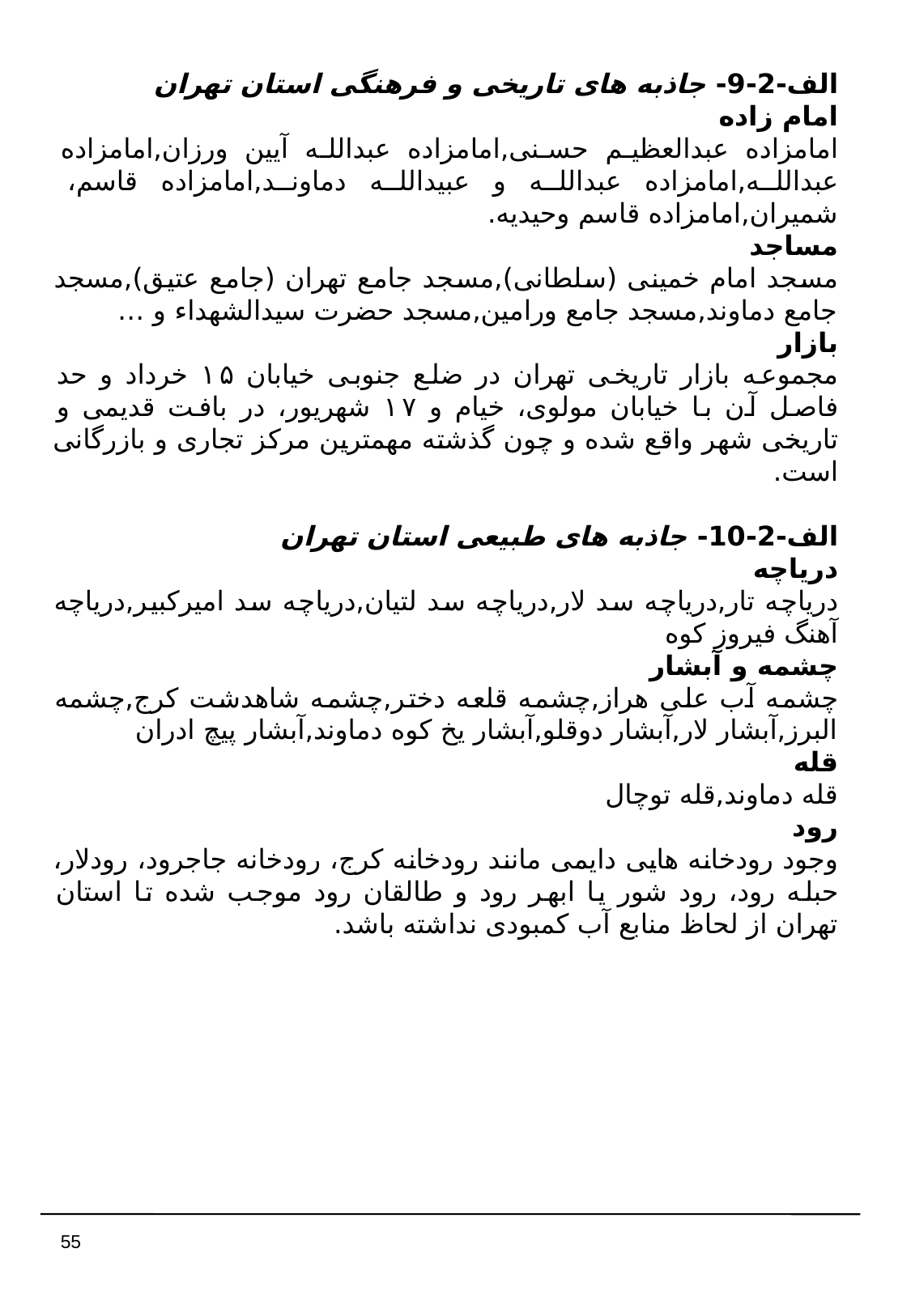

الف-2-9- جاذبه های تاریخی و فرهنگی استان تهران
امام زاده
امامزاده عبدالعظیم حسنی,امامزاده عبدالله آیین ورزان,امامزاده عبدالله,امامزاده عبدالله و عبیدالله دماوند,امامزاده قاسم، شمیران,امامزاده قاسم وحیدیه.
مساجد
مسجد امام خمینی (سلطانی),مسجد جامع تهران (جامع عتیق),مسجد جامع دماوند,مسجد جامع ورامین,مسجد حضرت سیدالشهداء و …
بازار
مجموعه بازار تاریخی تهران در ضلع جنوبی خیابان ۱۵ خرداد و حد فاصل آن با خیابان مولوی، خیام و ۱۷ شهریور، در بافت قدیمی و تاریخی شهر واقع شده و چون گذشته مهمترین مرکز تجاری و بازرگانی است.

الف-2-10- جاذبه های طبیعی استان تهران
دریاچه
دریاچه تار,دریاچه سد لار,دریاچه سد لتیان,دریاچه سد امیرکبیر,دریاچه آهنگ فیروز کوه
چشمه و آبشار
چشمه آب علی هراز,چشمه قلعه دختر,چشمه شاهدشت کرج,چشمه البرز,آبشار لار,آبشار دوقلو,آبشار یخ کوه دماوند,آبشار پیچ ادران
قله
قله دماوند,قله توچال
رود
وجود رودخانه هایی دایمی مانند رودخانه کرج، رودخانه جاجرود، رودلار، حبله رود، رود شور یا ابهر رود و طالقان رود موجب شده تا استان تهران از لحاظ منابع آب کمبودی نداشته باشد.

55